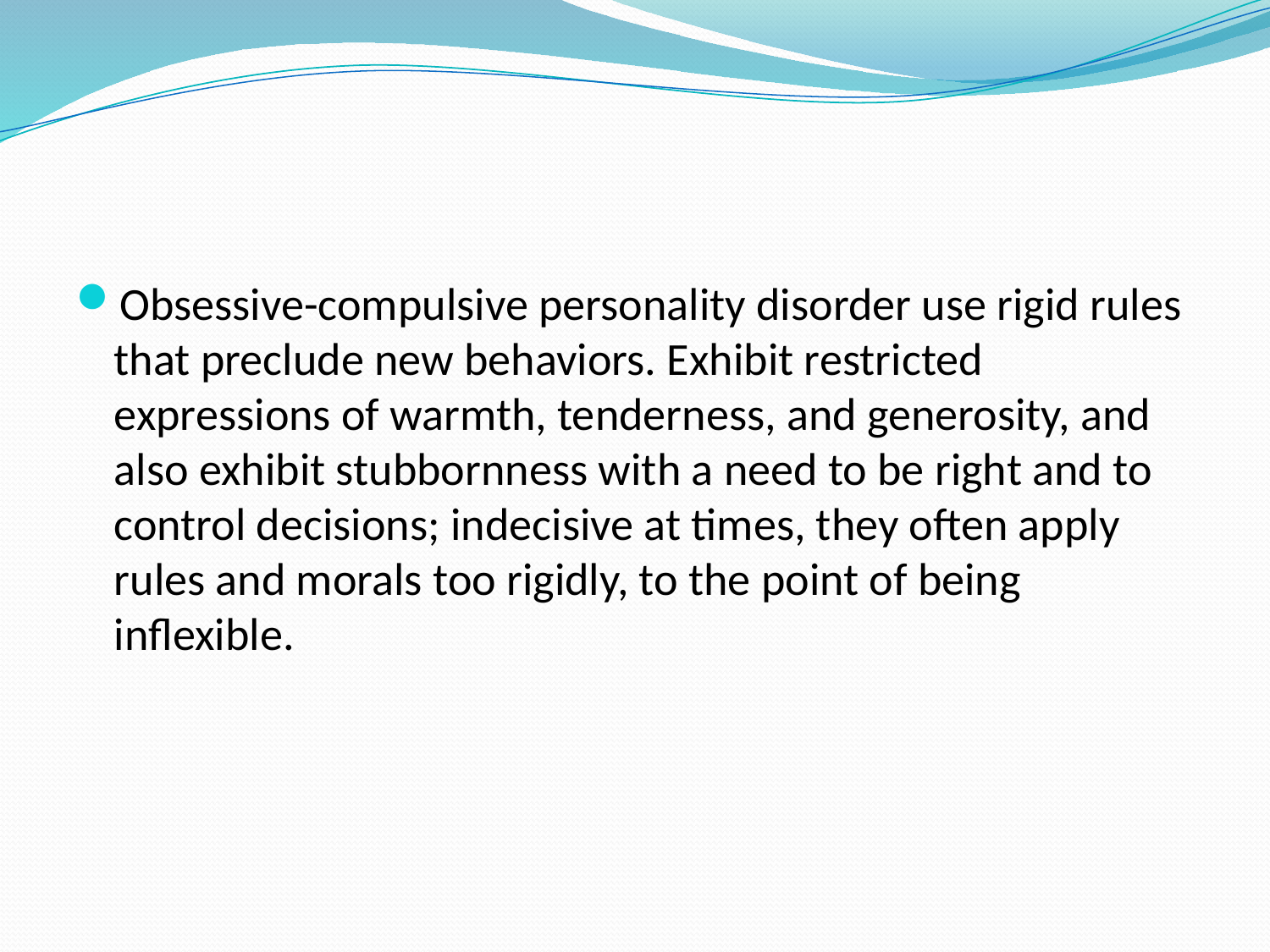

#
Obsessive-compulsive personality disorder use rigid rules that preclude new behaviors. Exhibit restricted expressions of warmth, tenderness, and generosity, and also exhibit stubbornness with a need to be right and to control decisions; indecisive at times, they often apply rules and morals too rigidly, to the point of being inflexible.